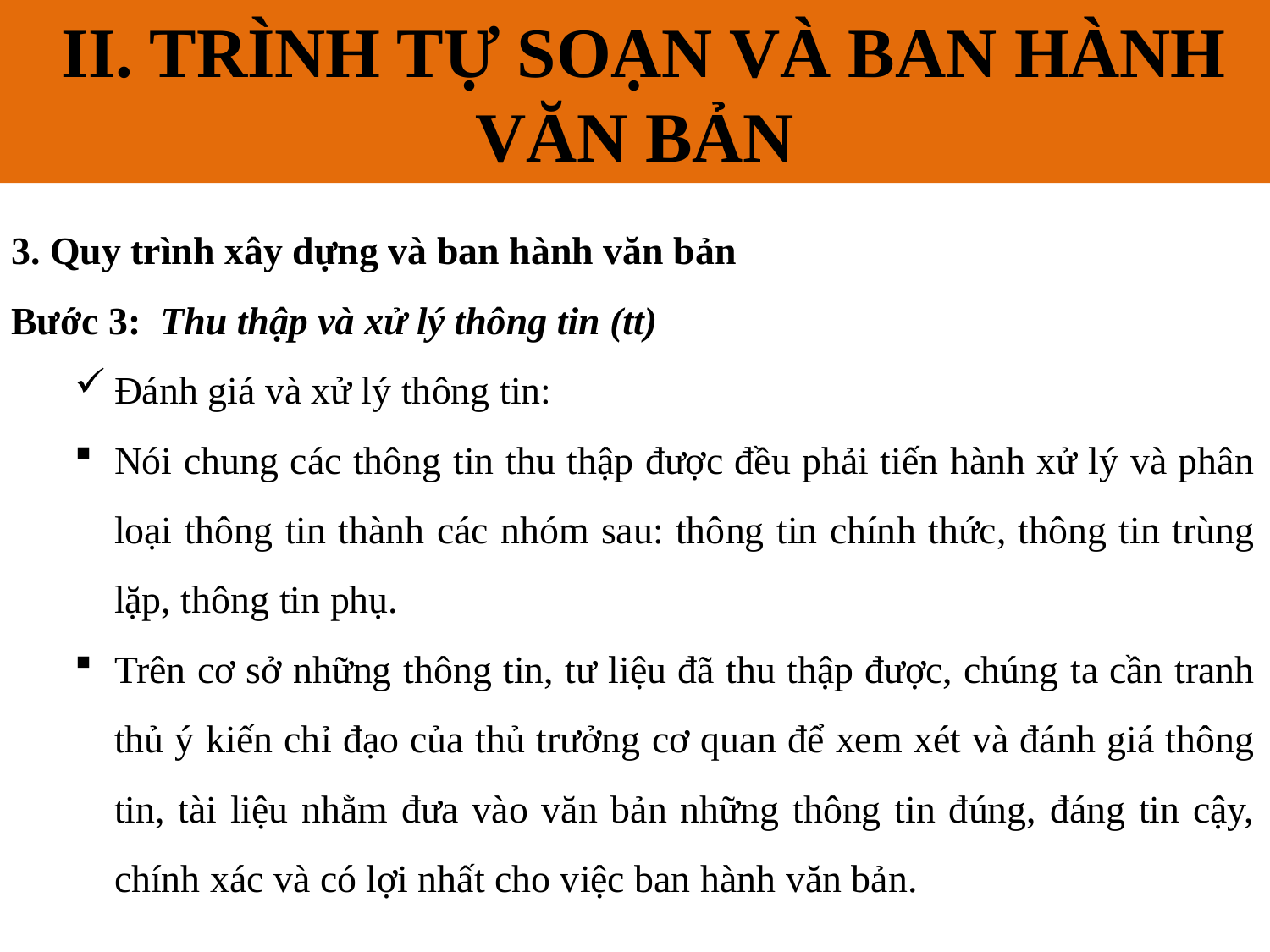

II. TRÌNH TỰ SOẠN VÀ BAN HÀNH VĂN BẢN
# II. QUY TRÌNH XÂY DỰNG VÀ BAN HÀNH VĂN BẢN
3. Quy trình xây dựng và ban hành văn bản
Bước 3:  Thu thập và xử lý thông tin (tt)
Đánh giá và xử lý thông tin:
Nói chung các thông tin thu thập được đều phải tiến hành xử lý và phân loại thông tin thành các nhóm sau: thông tin chính thức, thông tin trùng lặp, thông tin phụ.
Trên cơ sở những thông tin, tư liệu đã thu thập được, chúng ta cần tranh thủ ý kiến chỉ đạo của thủ trưởng cơ quan để xem xét và đánh giá thông tin, tài liệu nhằm đưa vào văn bản những thông tin đúng, đáng tin cậy, chính xác và có lợi nhất cho việc ban hành văn bản.